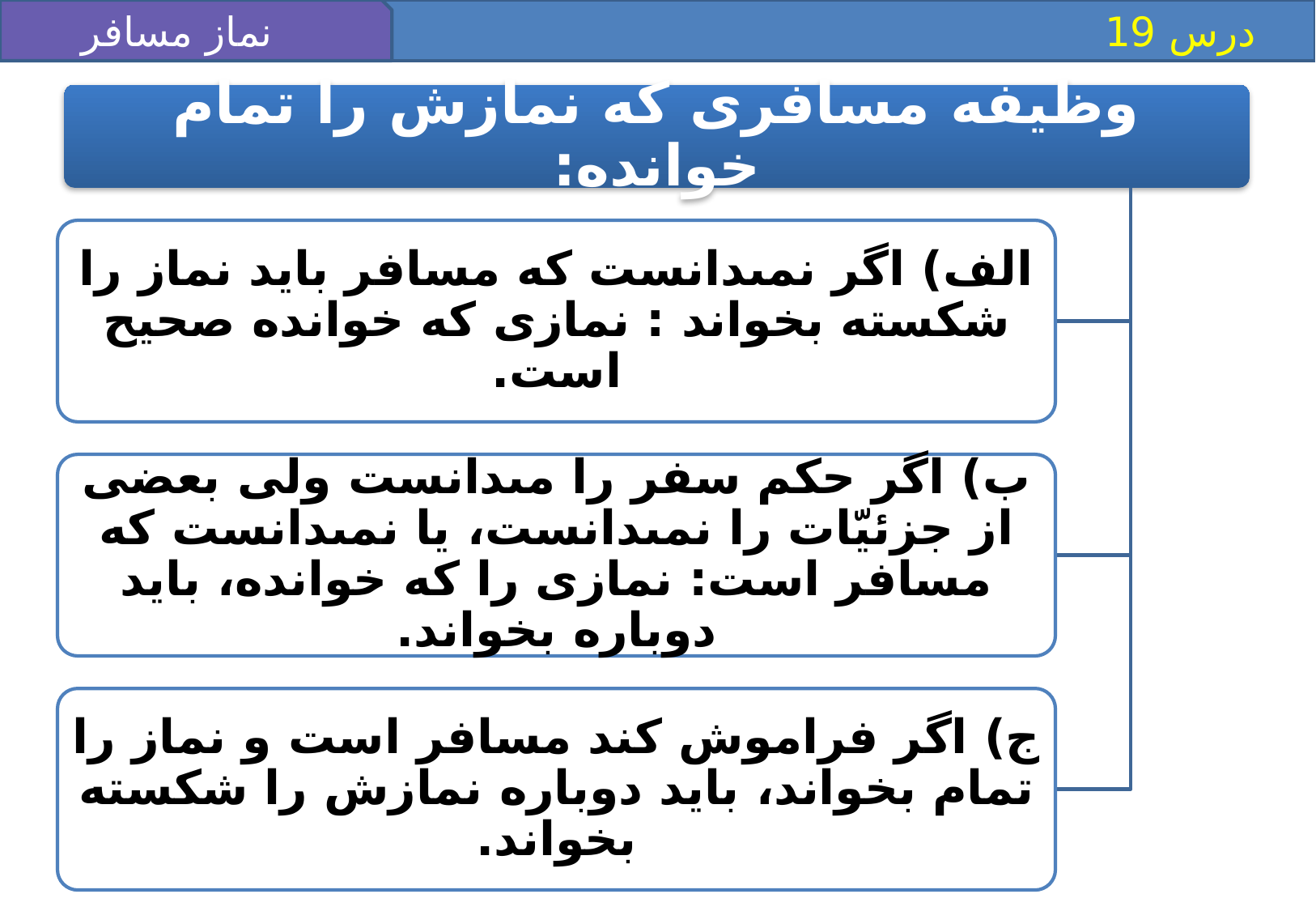

درس 19
نماز مسافر (2)
وظيفه مسافرى كه نمازش را تمام خوانده:

الف) اگر نمى‏دانست كه مسافر بايد نماز را شكسته بخواند : نمازى كه خوانده صحيح است.
ب) اگر حكم سفر را مى‏دانست ولى بعضى از جزئيّات را نمى‏دانست، يا نمى‏دانست كه مسافر است: نمازى را كه خوانده، بايد دوباره بخواند.
ج) اگر فراموش كند مسافر است و نماز را تمام بخواند، بايد دوباره نمازش را شكسته بخواند.